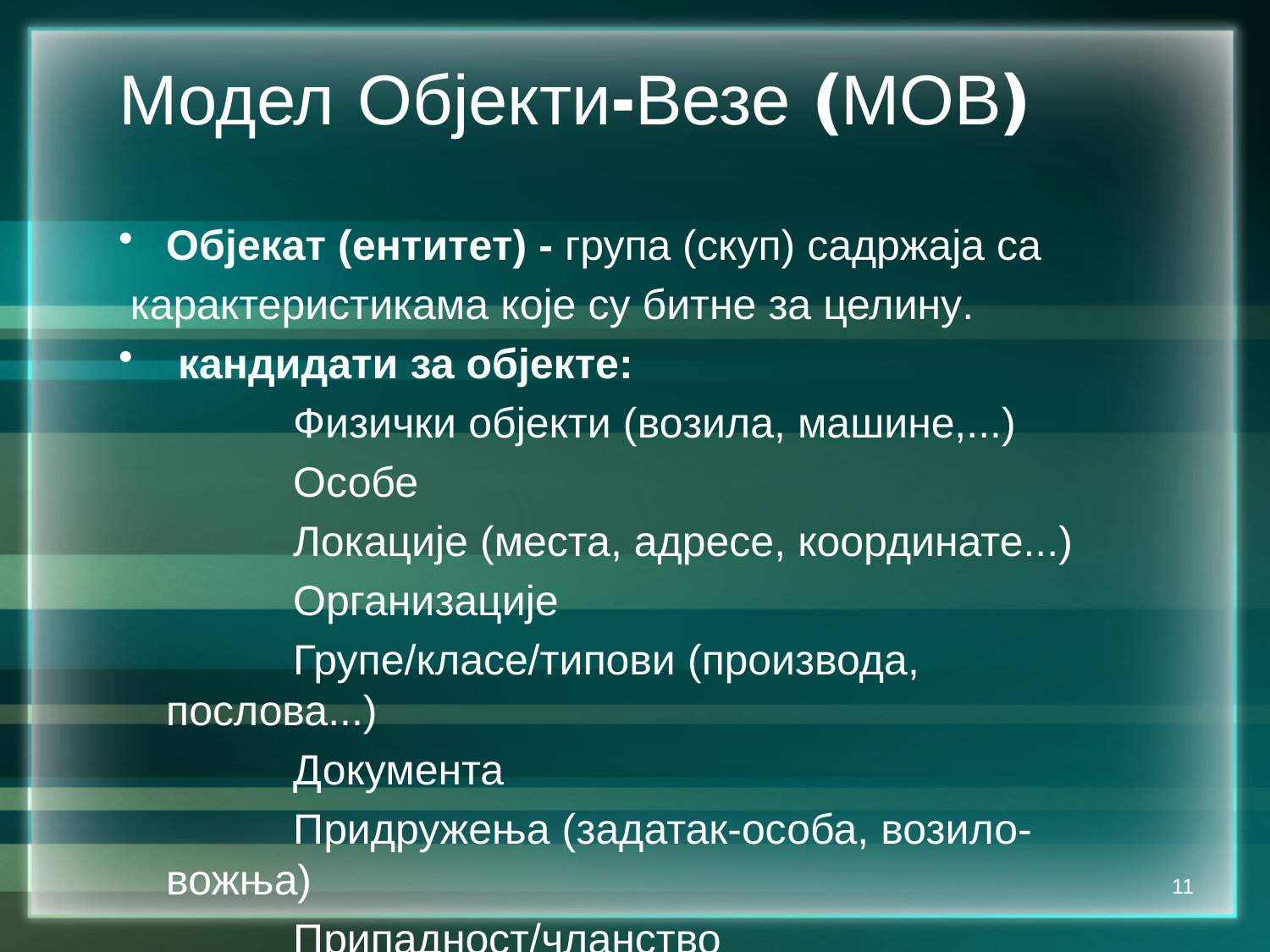

Модел Објекти-Везе (МОВ)
Објекат (ентитет) - група (скуп) садржаја са
 карактеристикама које су битне за целину.
 кандидати за објекте:
		Физички објекти (возила, машине,...)
		Особе
		Локације (места, адресе, координате...)
		Организације
		Групе/класе/типови (производа, послова...)
		Документа
		Придружења (задатак-особа, возило-вожња)
		Припадност/чланство
11